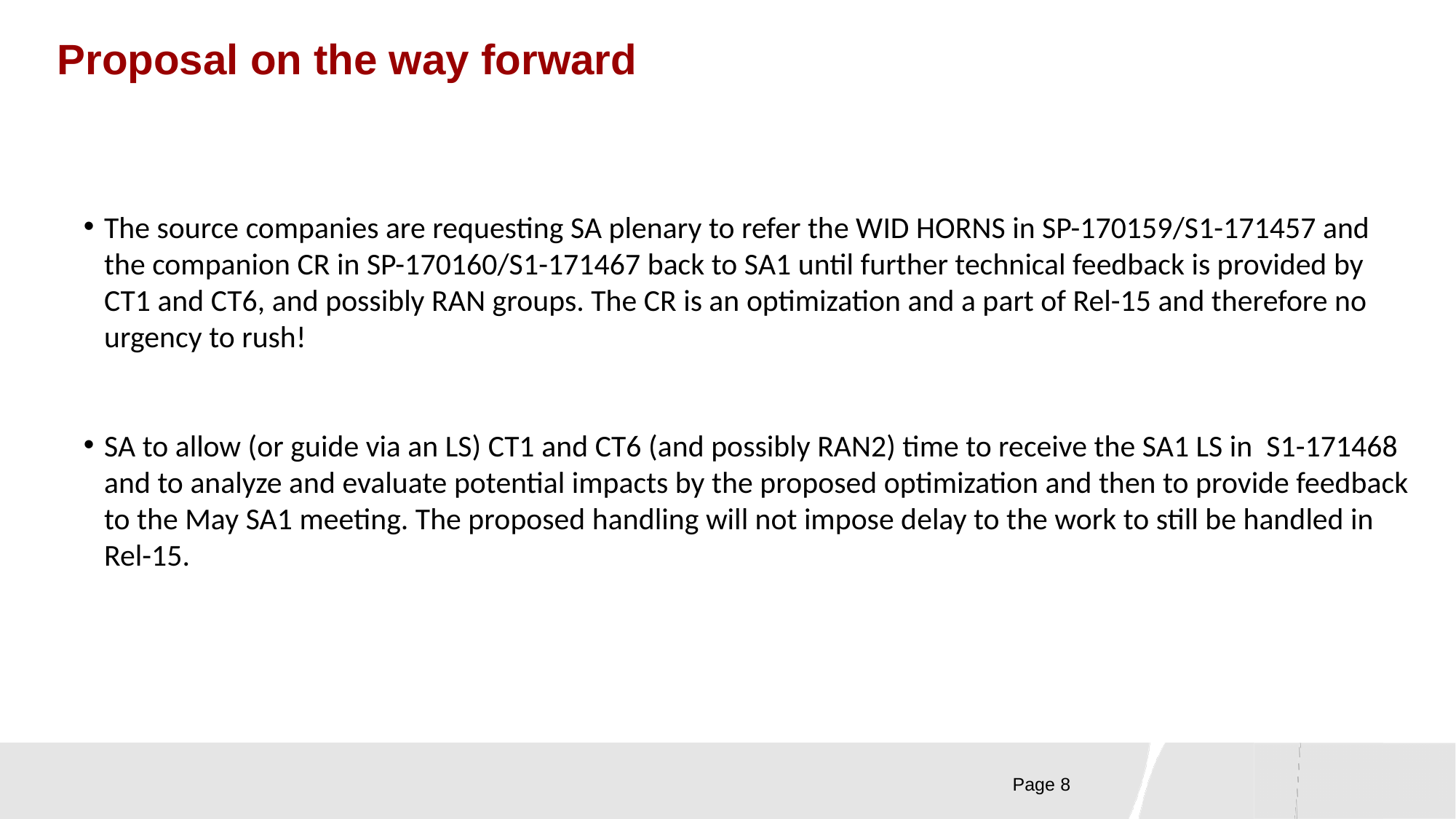

Proposal on the way forward
The source companies are requesting SA plenary to refer the WID HORNS in SP-170159/S1-171457 and the companion CR in SP-170160/S1-171467 back to SA1 until further technical feedback is provided by CT1 and CT6, and possibly RAN groups. The CR is an optimization and a part of Rel-15 and therefore no urgency to rush!

SA to allow (or guide via an LS) CT1 and CT6 (and possibly RAN2) time to receive the SA1 LS in  S1-171468 and to analyze and evaluate potential impacts by the proposed optimization and then to provide feedback to the May SA1 meeting. The proposed handling will not impose delay to the work to still be handled in Rel-15.